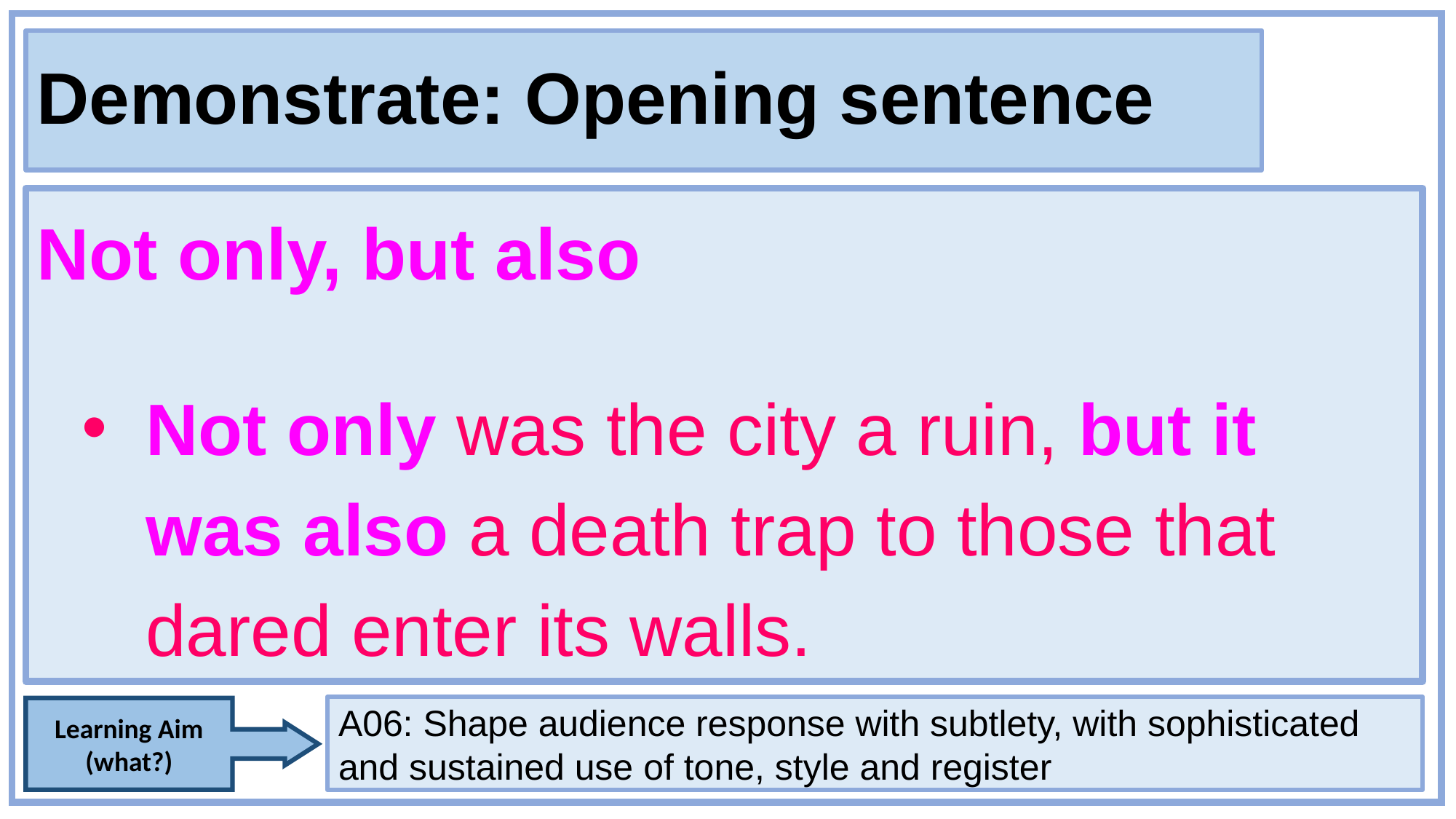

# Demonstrate: Opening sentence
Not only, but also

Not only was the city a ruin, but it was also a death trap to those that dared enter its walls.
A06: Shape audience response with subtlety, with sophisticated and sustained use of tone, style and register
Learning Aim
(what?)